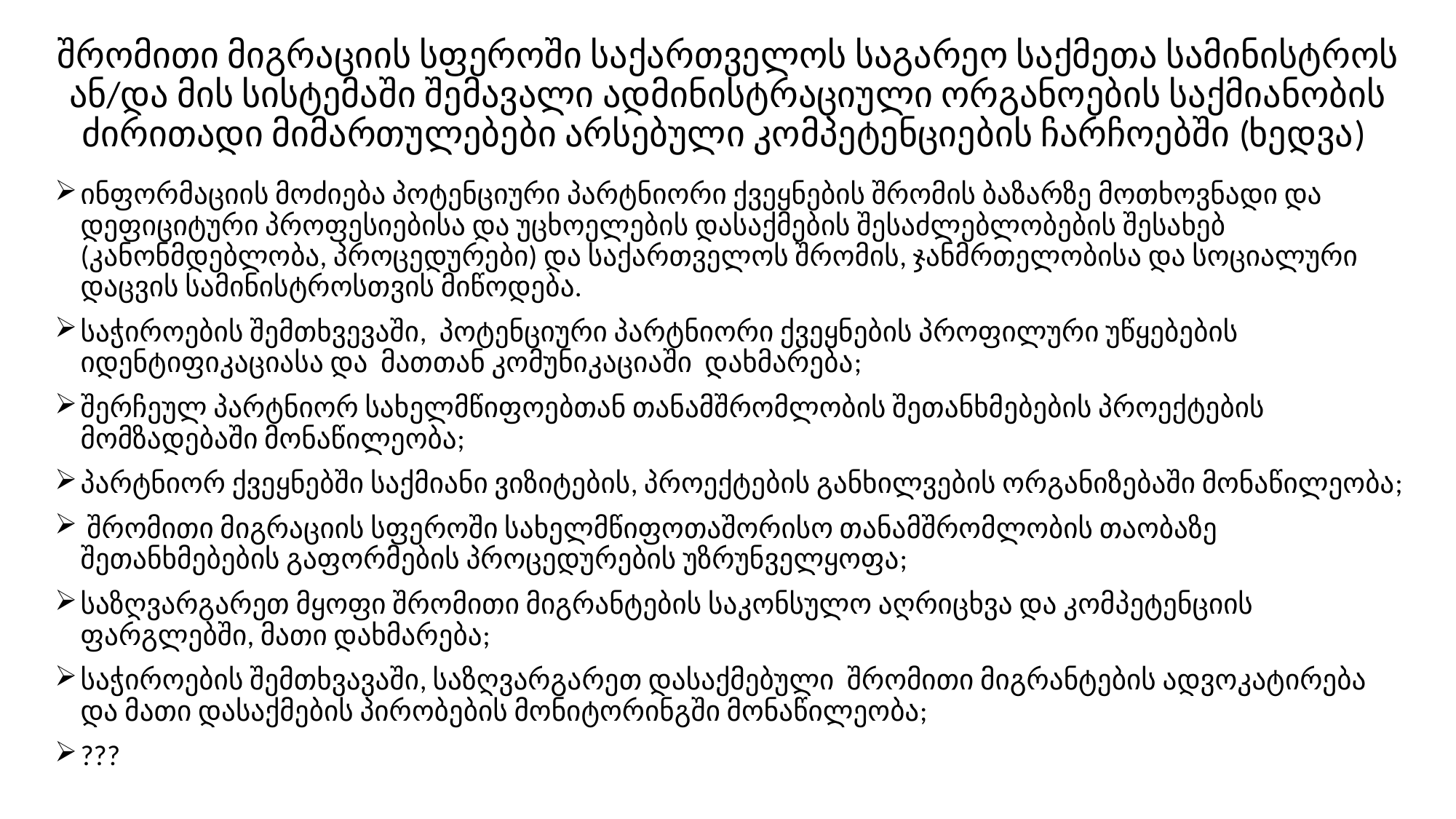

# შრომითი მიგრაციის სფეროში საქართველოს საგარეო საქმეთა სამინისტროს ან/და მის სისტემაში შემავალი ადმინისტრაციული ორგანოების საქმიანობის ძირითადი მიმართულებები არსებული კომპეტენციების ჩარჩოებში (ხედვა)
ინფორმაციის მოძიება პოტენციური პარტნიორი ქვეყნების შრომის ბაზარზე მოთხოვნადი და დეფიციტური პროფესიებისა და უცხოელების დასაქმების შესაძლებლობების შესახებ (კანონმდებლობა, პროცედურები) და საქართველოს შრომის, ჯანმრთელობისა და სოციალური დაცვის სამინისტროსთვის მიწოდება.
საჭიროების შემთხვევაში,  პოტენციური პარტნიორი ქვეყნების პროფილური უწყებების იდენტიფიკაციასა და  მათთან კომუნიკაციაში  დახმარება;
შერჩეულ პარტნიორ სახელმწიფოებთან თანამშრომლობის შეთანხმებების პროექტების მომზადებაში მონაწილეობა;
პარტნიორ ქვეყნებში საქმიანი ვიზიტების, პროექტების განხილვების ორგანიზებაში მონაწილეობა;
 შრომითი მიგრაციის სფეროში სახელმწიფოთაშორისო თანამშრომლობის თაობაზე შეთანხმებების გაფორმების პროცედურების უზრუნველყოფა;
საზღვარგარეთ მყოფი შრომითი მიგრანტების საკონსულო აღრიცხვა და კომპეტენციის ფარგლებში, მათი დახმარება;
საჭიროების შემთხვავაში, საზღვარგარეთ დასაქმებული  შრომითი მიგრანტების ადვოკატირება და მათი დასაქმების პირობების მონიტორინგში მონაწილეობა;
???